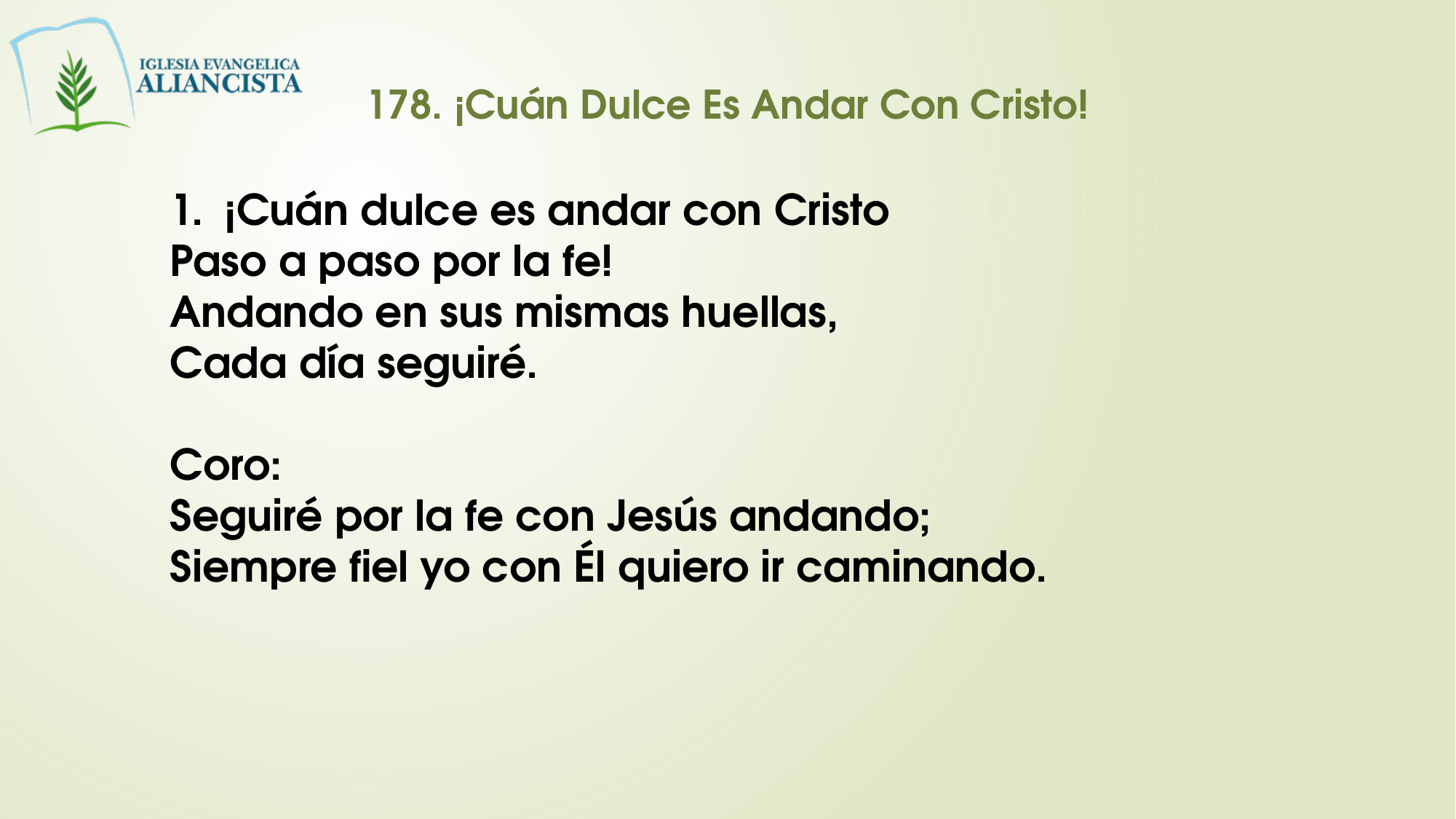

178. ¡Cuán Dulce Es Andar Con Cristo!
¡Cuán dulce es andar con Cristo
Paso a paso por la fe!
Andando en sus mismas huellas,
Cada día seguiré.

Coro:
Seguiré por la fe con Jesús andando;
Siempre fiel yo con Él quiero ir caminando.